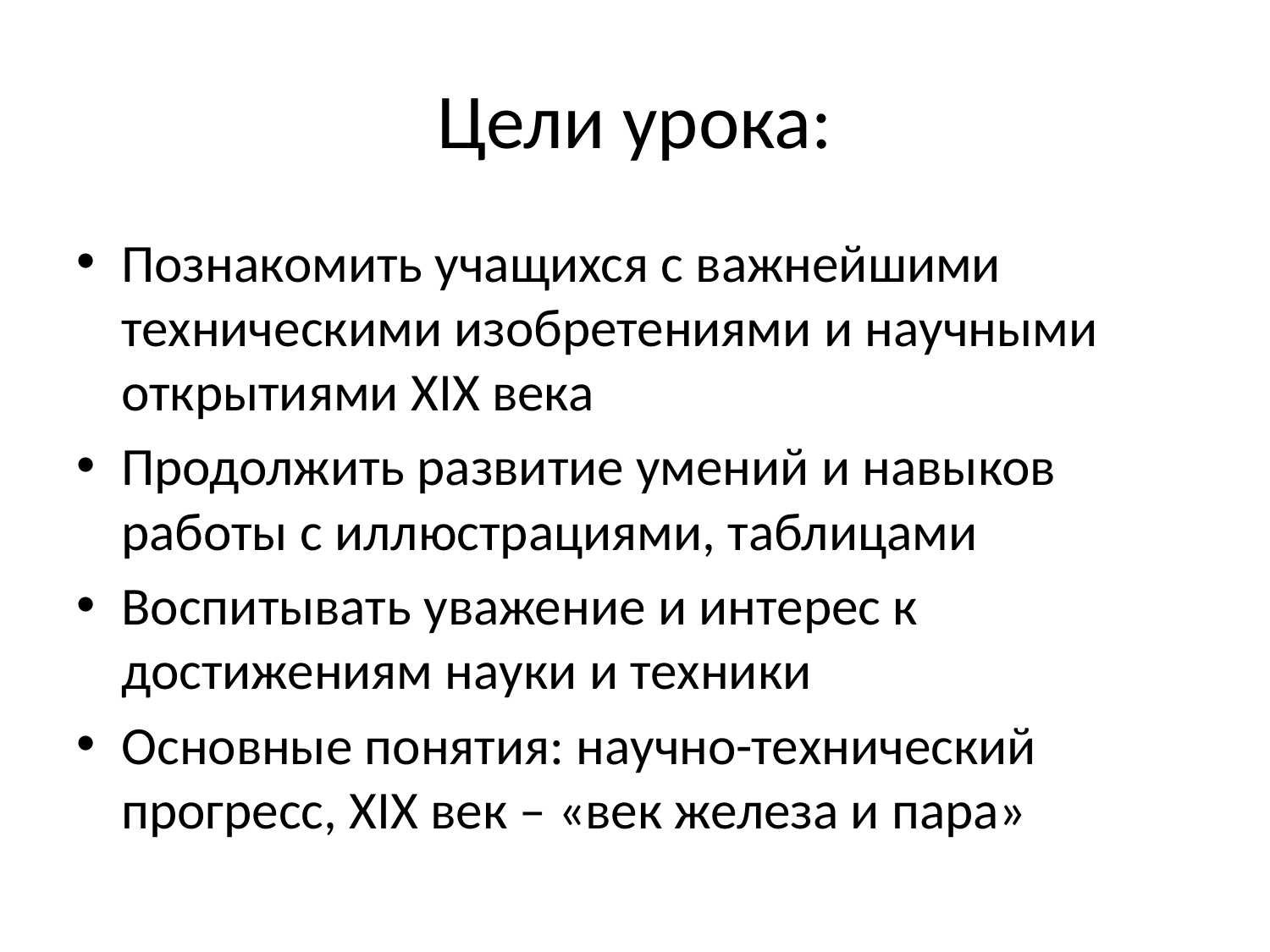

# Цели урока:
Познакомить учащихся с важнейшими техническими изобретениями и научными открытиями XIX века
Продолжить развитие умений и навыков работы с иллюстрациями, таблицами
Воспитывать уважение и интерес к достижениям науки и техники
Основные понятия: научно-технический прогресс, XIX век – «век железа и пара»